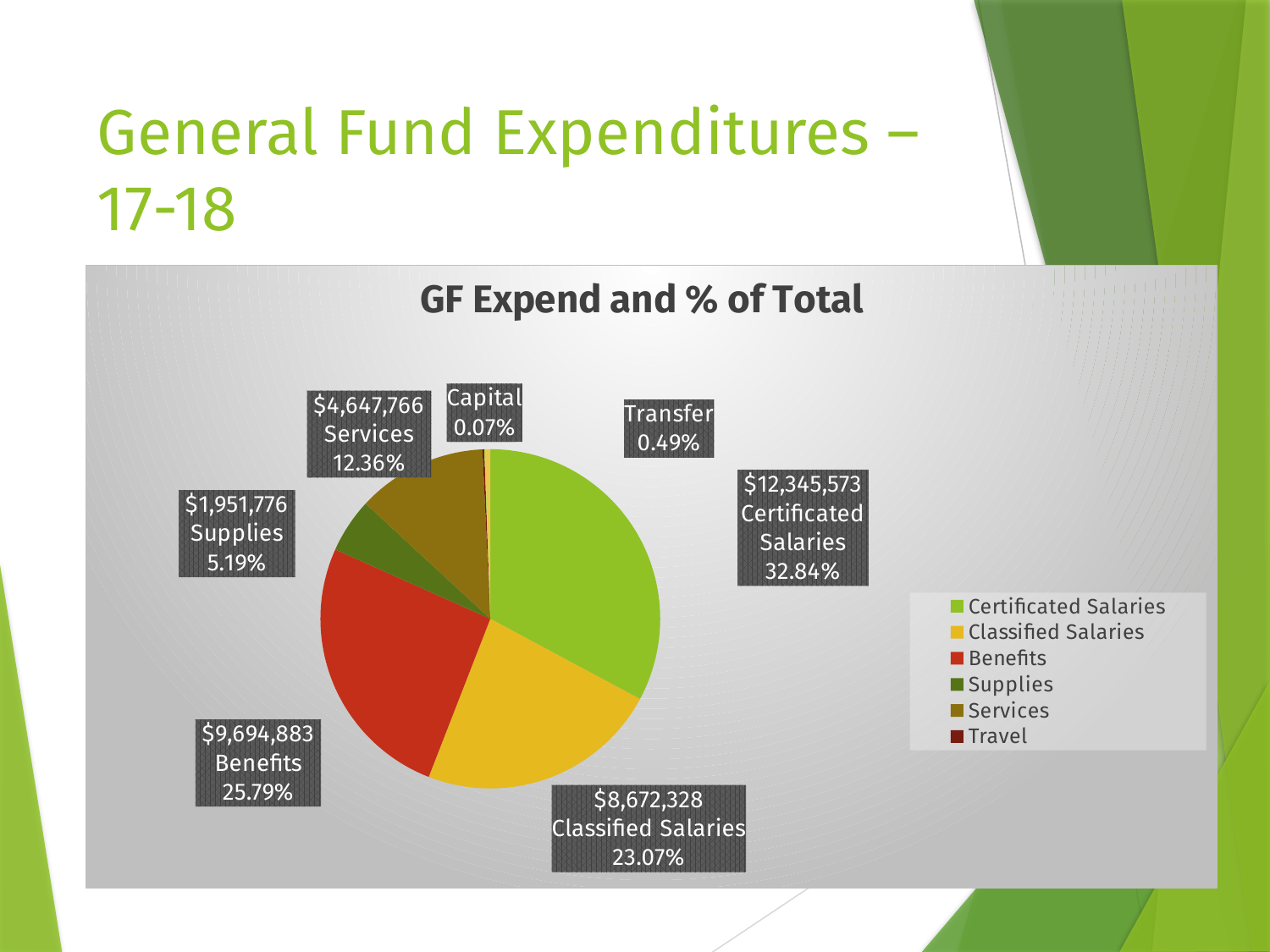

# General Fund Expenditures – 17-18

### Chart: GF Expend and % of Total

| Category |  |  |
|---|---|---|
| Certificated Salaries | 12345573.0 | 0.328401273951598 |
| Classified Salaries | 8672328.0 | 0.23069026956676 |
| Benefits | 9694883.0 | 0.257890980678798 |
| Supplies | 1951776.0 | 0.051918669539935826 |
| Services | 4647766.0 | 0.12363397595469428 |
| Travel | 70250.0 | 0.001868701395641965 |
| Capital | 25000.0 | 0.0006650182902640444 |
| Transfer | 185375.0 | 0.00493111062230789 |